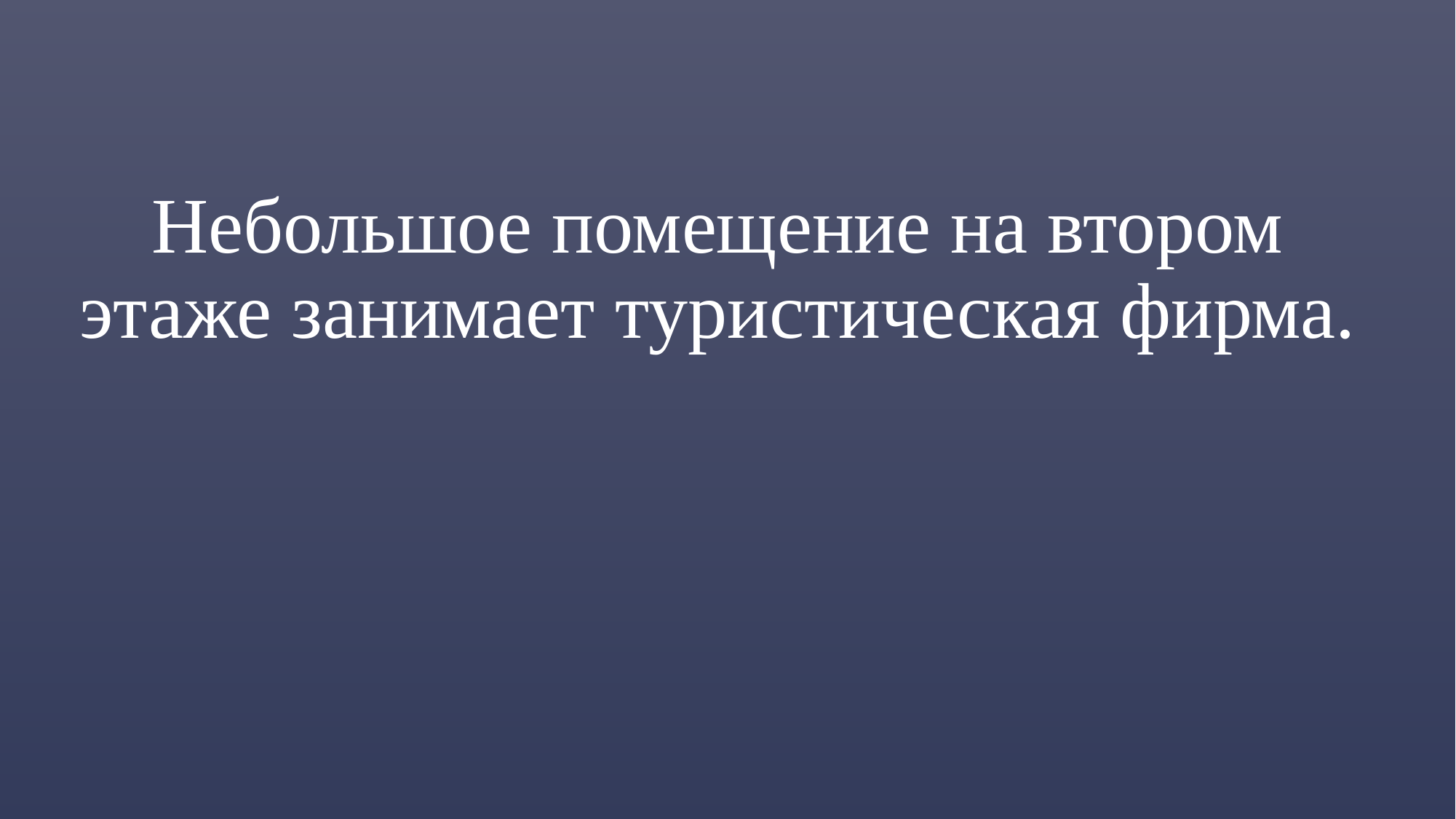

# Небольшое помещение на втором этаже занимает туристическая фирма.